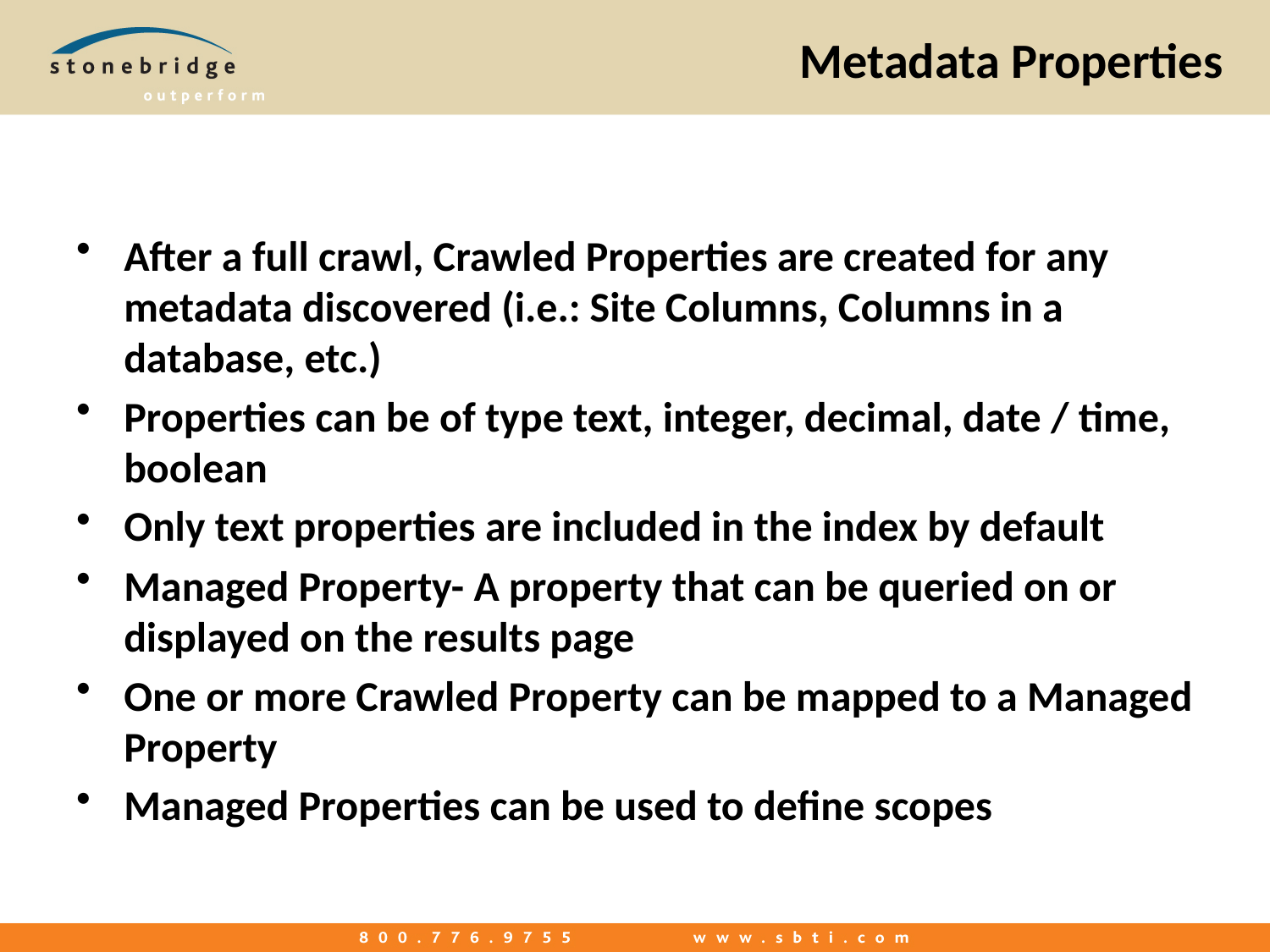

# Metadata Properties
After a full crawl, Crawled Properties are created for any metadata discovered (i.e.: Site Columns, Columns in a database, etc.)
Properties can be of type text, integer, decimal, date / time, boolean
Only text properties are included in the index by default
Managed Property- A property that can be queried on or displayed on the results page
One or more Crawled Property can be mapped to a Managed Property
Managed Properties can be used to define scopes